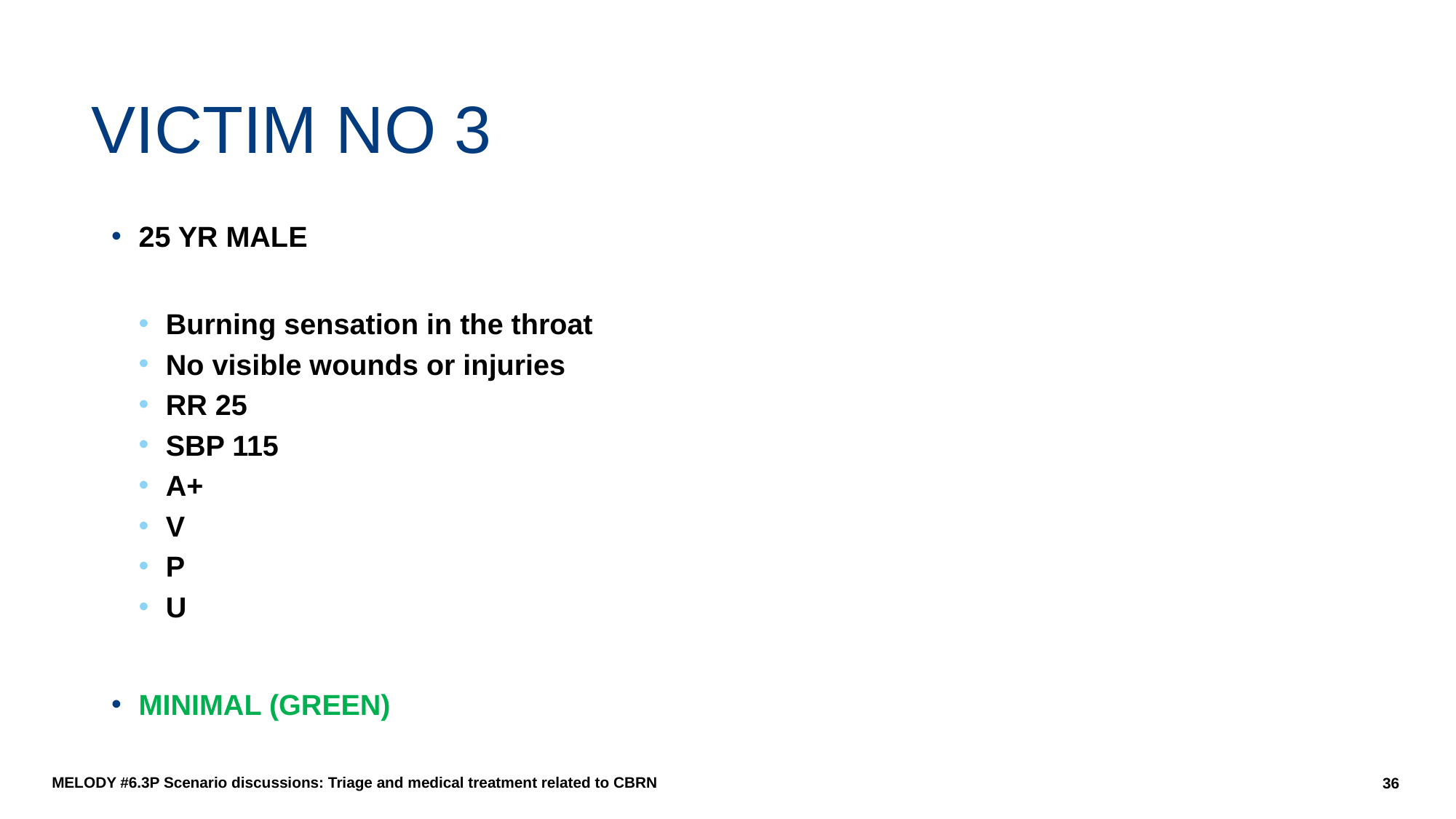

# VICTIM NO 3
25 YR MALE

Burning sensation in the throat
No visible wounds or injuries
RR 25
SBP 115
A+
V
P
U

MINIMAL (GREEN)

MELODY #6.3P Scenario discussions: Triage and medical treatment related to CBRN
36